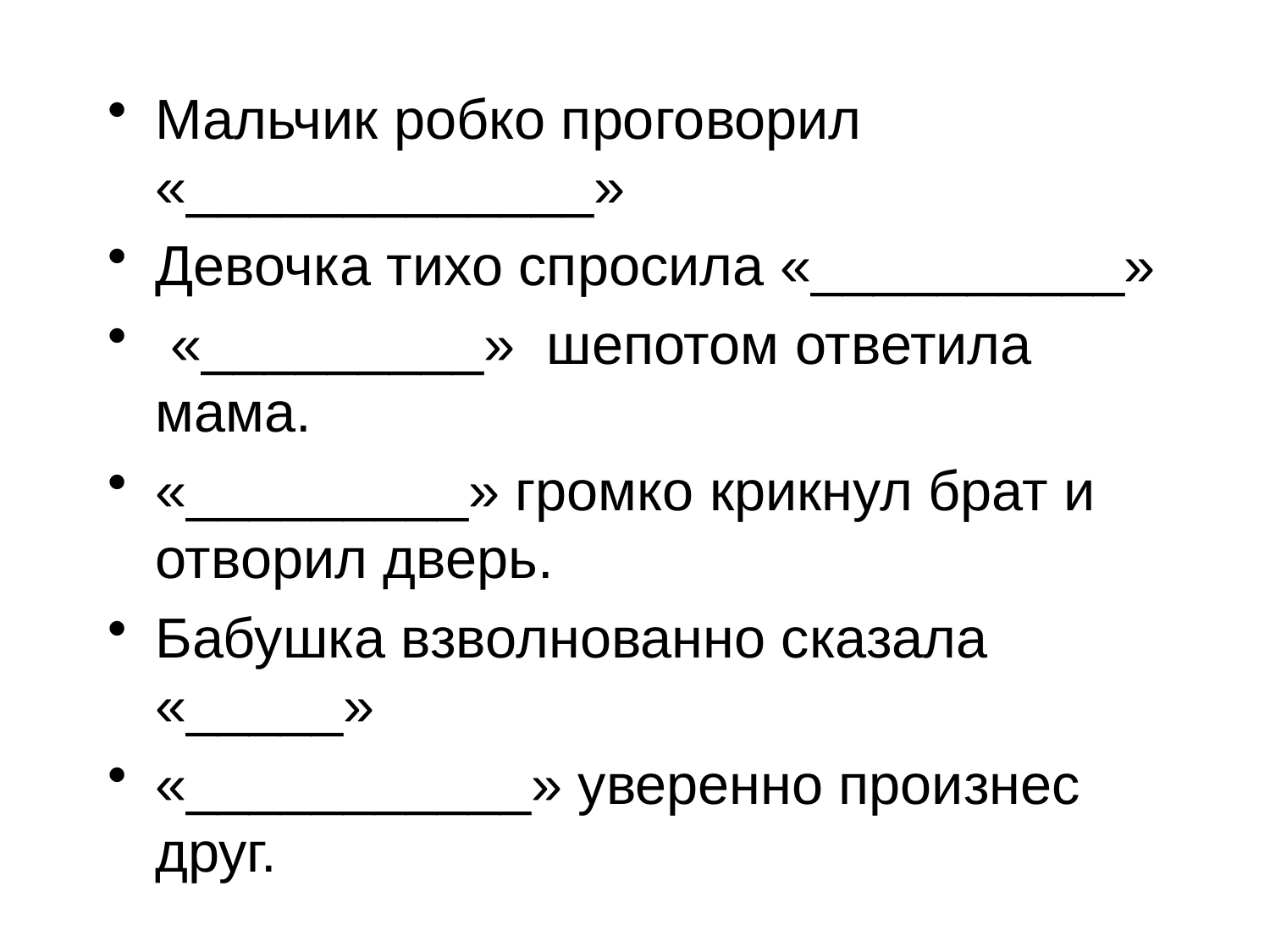

Мальчик робко проговорил «_____________»
Девочка тихо спросила «__________»
 «_________»  шепотом ответила мама.
«_________» громко крикнул брат и отворил дверь.
Бабушка взволнованно сказала «_____»
«___________» уверенно произнес друг.